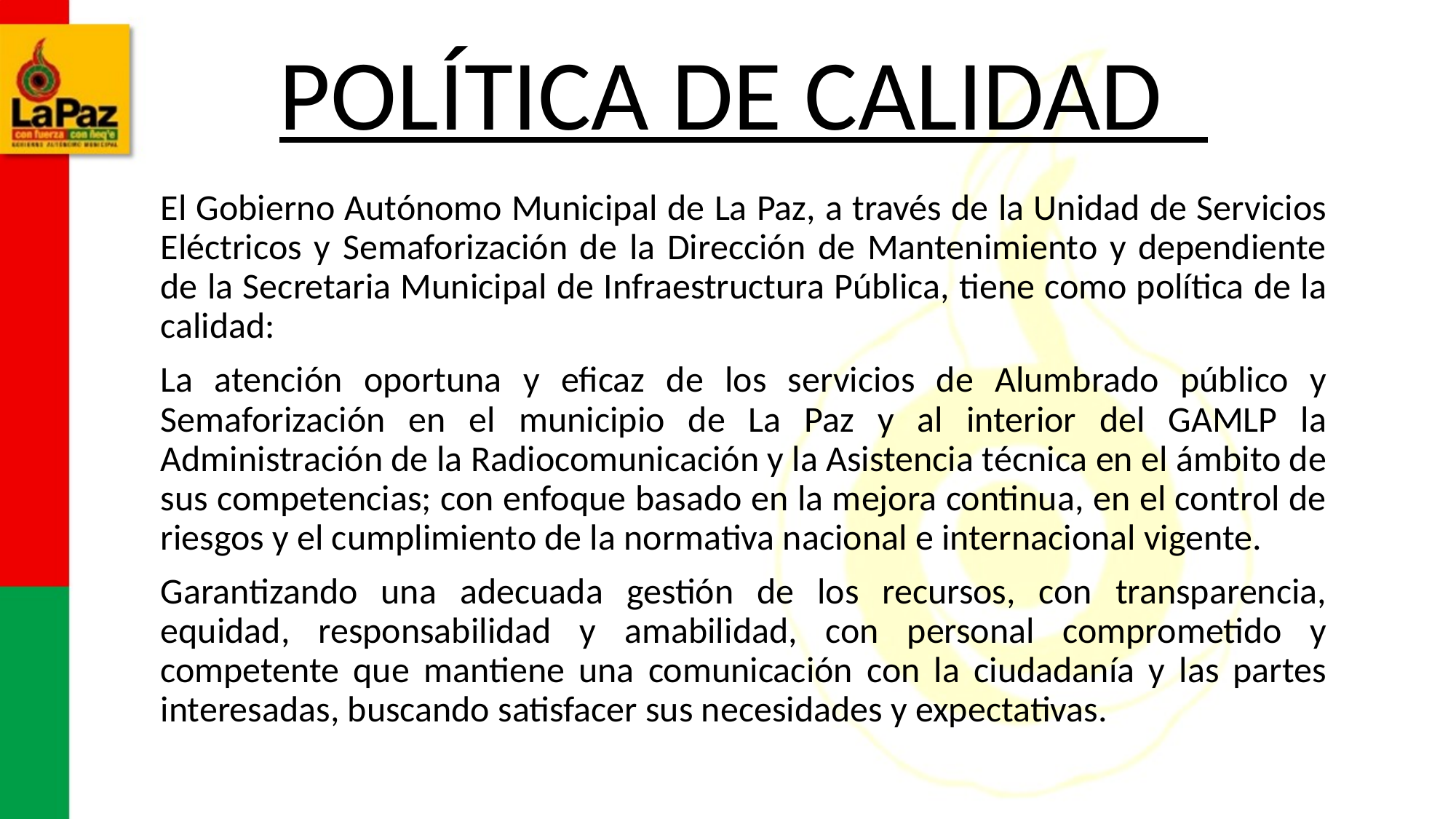

# POLÍTICA DE CALIDAD
El Gobierno Autónomo Municipal de La Paz, a través de la Unidad de Servicios Eléctricos y Semaforización de la Dirección de Mantenimiento y dependiente de la Secretaria Municipal de Infraestructura Pública, tiene como política de la calidad:
La atención oportuna y eficaz de los servicios de Alumbrado público y Semaforización en el municipio de La Paz y al interior del GAMLP la Administración de la Radiocomunicación y la Asistencia técnica en el ámbito de sus competencias; con enfoque basado en la mejora continua, en el control de riesgos y el cumplimiento de la normativa nacional e internacional vigente.
Garantizando una adecuada gestión de los recursos, con transparencia, equidad, responsabilidad y amabilidad, con personal comprometido y competente que mantiene una comunicación con la ciudadanía y las partes interesadas, buscando satisfacer sus necesidades y expectativas.